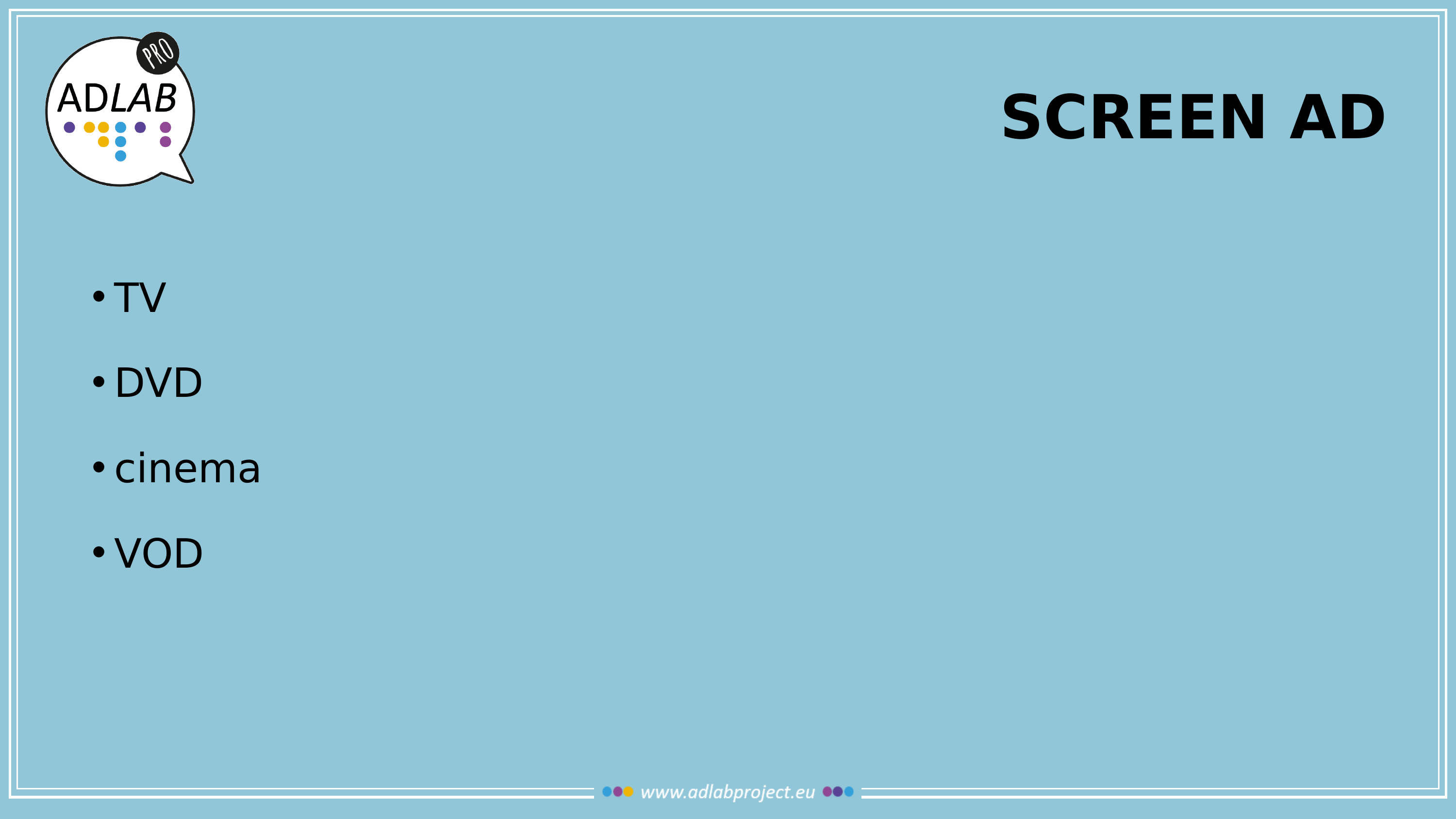

# Screen AD
TV
DVD
cinema
VOD